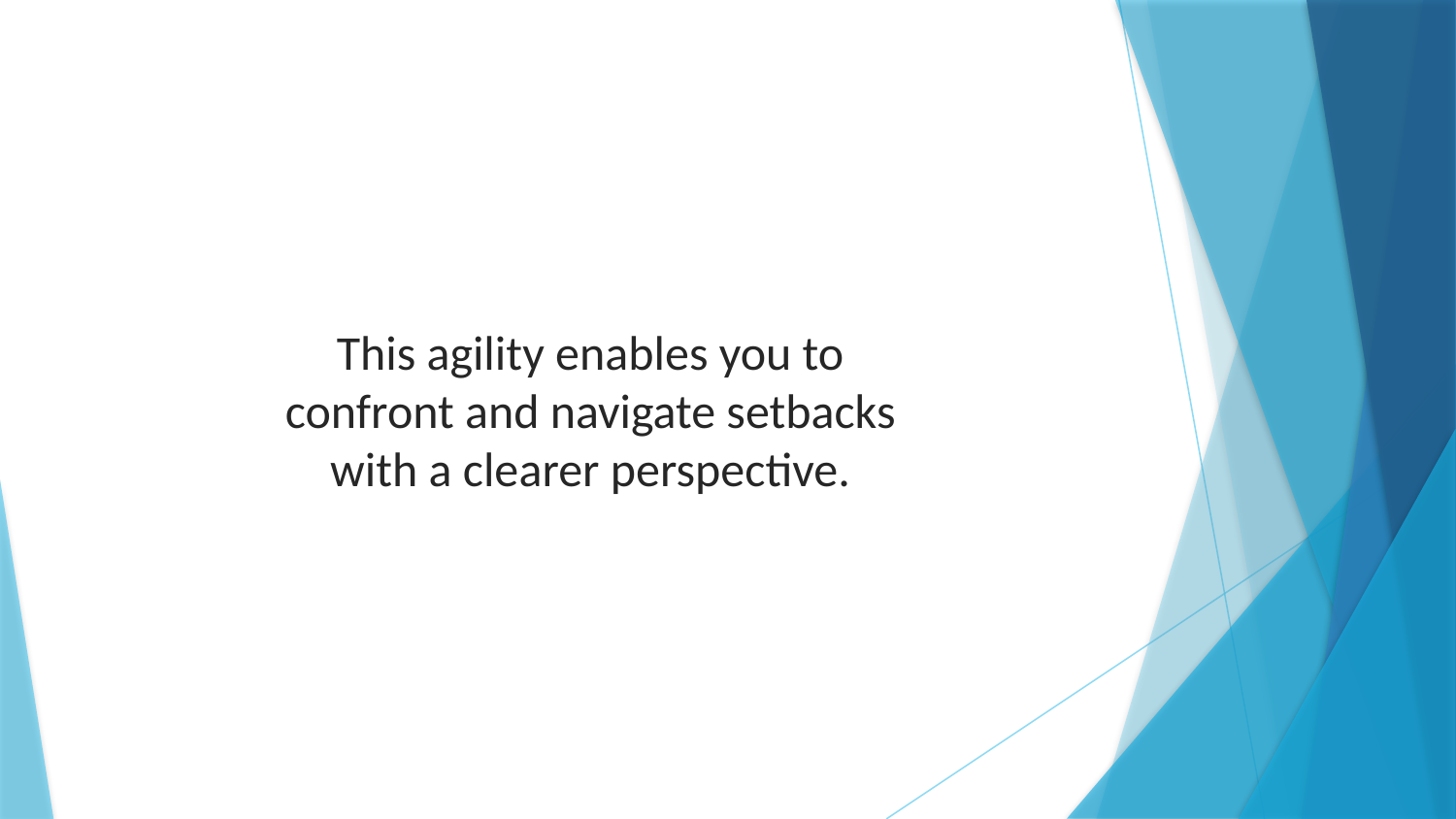

This agility enables you to confront and navigate setbacks with a clearer perspective.